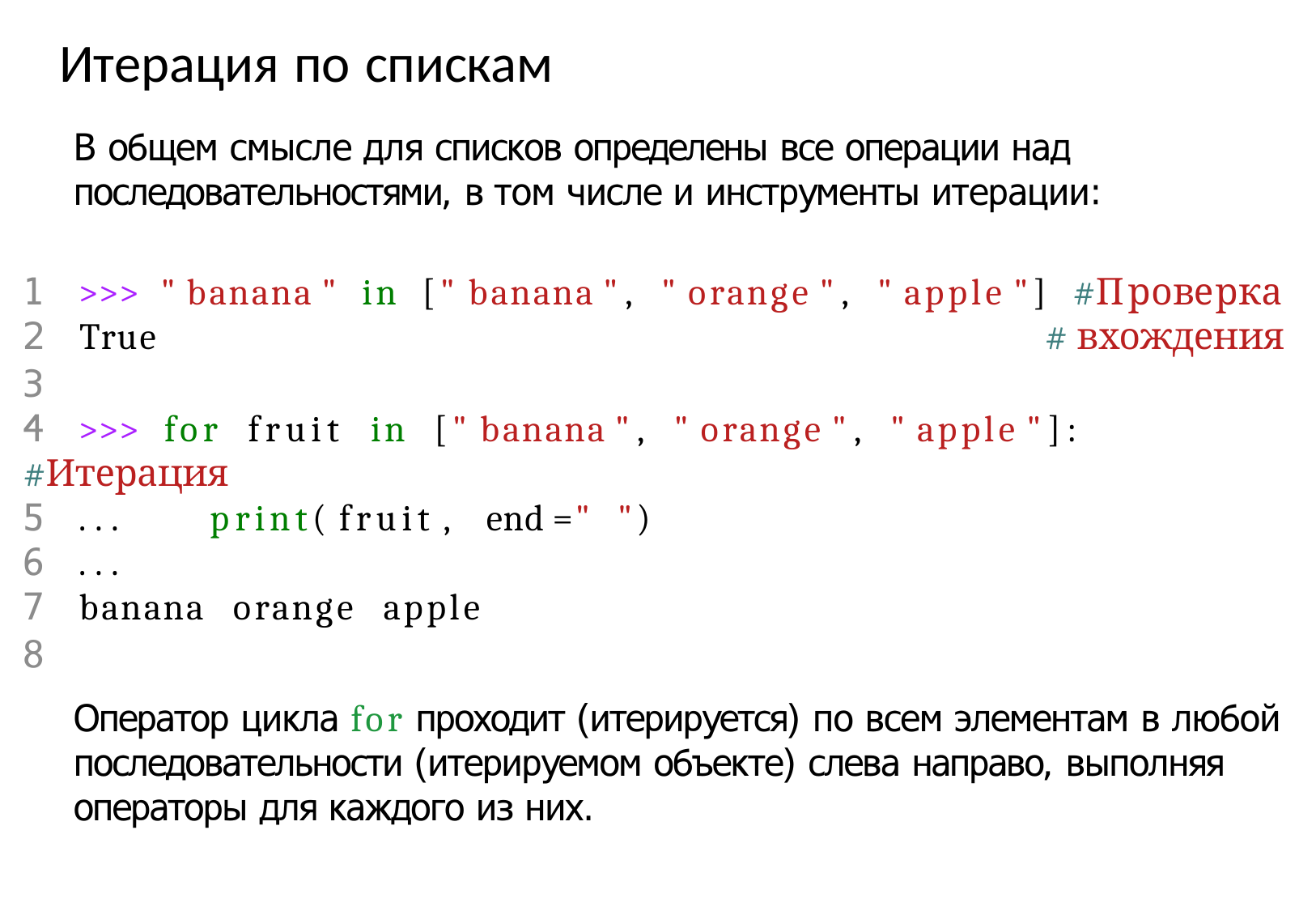

# Итерация по спискам
В общем смысле для списков определены все операции над последовательностями, в том числе и инструменты итерации:

1	>>> " banana " in [" banana ", " orange ", " apple "] #Проверка
2	True                                                                                                # вхождения
3
4	>>>  for  fruit  in  [" banana ", " orange ", " apple "]:  #Итерация
5	...	print( fruit ,  end ="  ")
6	...
7	banana  orange  apple
8
Оператор цикла for проходит (итерируется) по всем элементам в любой последовательности (итерируемом объекте) слева направо, выполняя операторы для каждого из них.